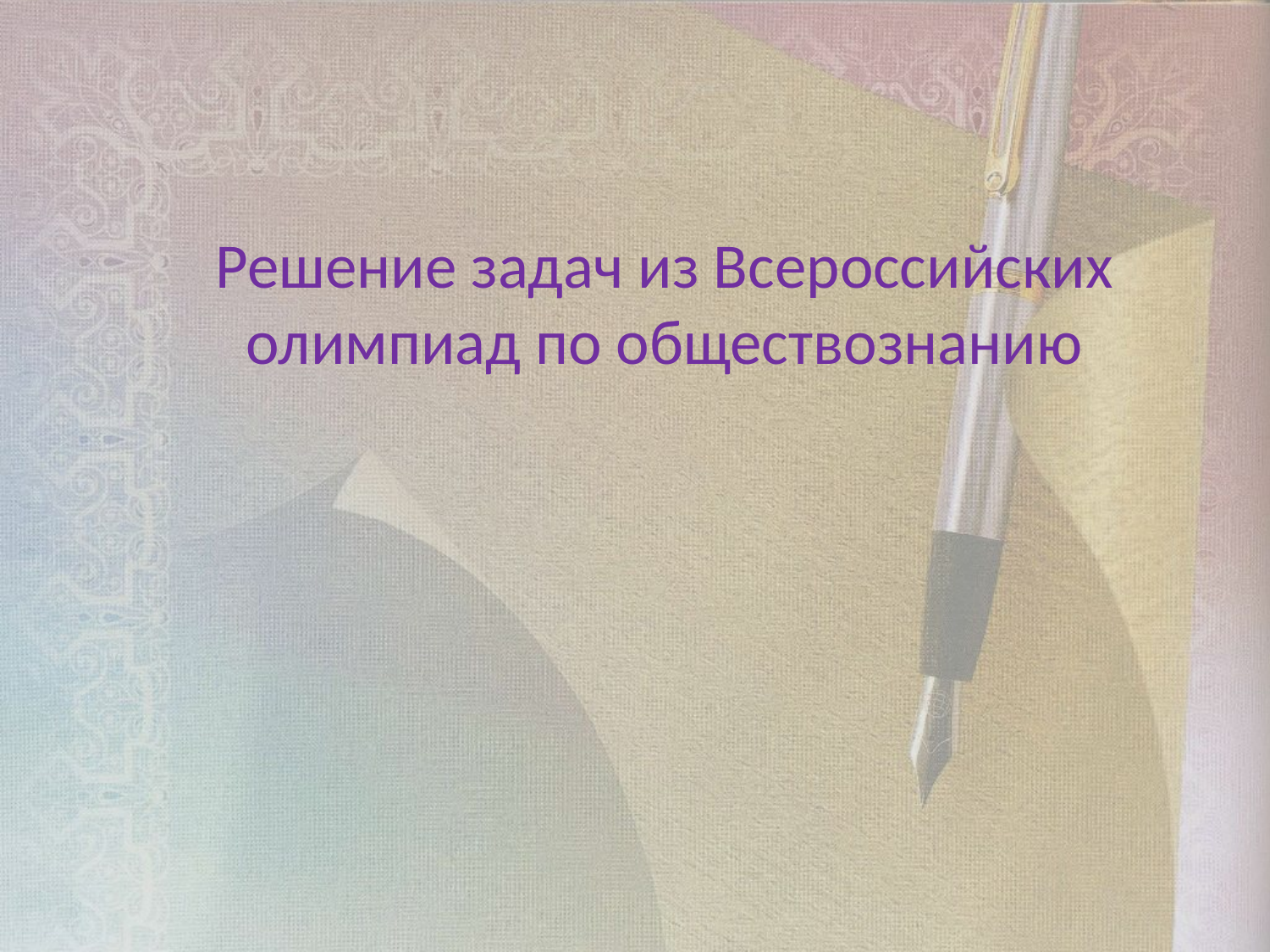

Решение задач из Всероссийских олимпиад по обществознанию